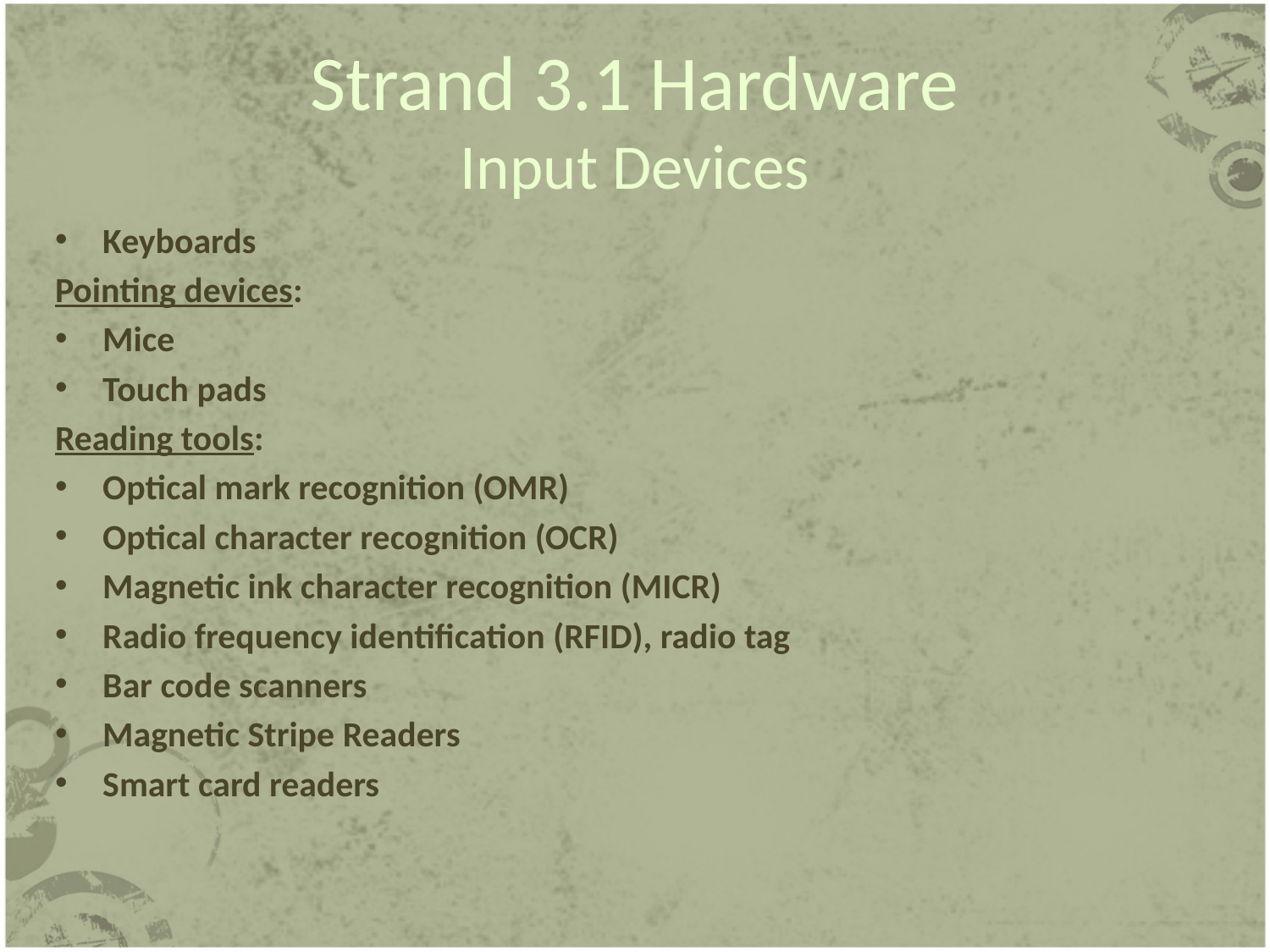

# Strand 3.1 Hardware Input Devices
Keyboards
Pointing devices:
Mice
Touch pads
Reading tools:
Optical mark recognition (OMR)
Optical character recognition (OCR)
Magnetic ink character recognition (MICR)
Radio frequency identification (RFID), radio tag
Bar code scanners
Magnetic Stripe Readers
Smart card readers